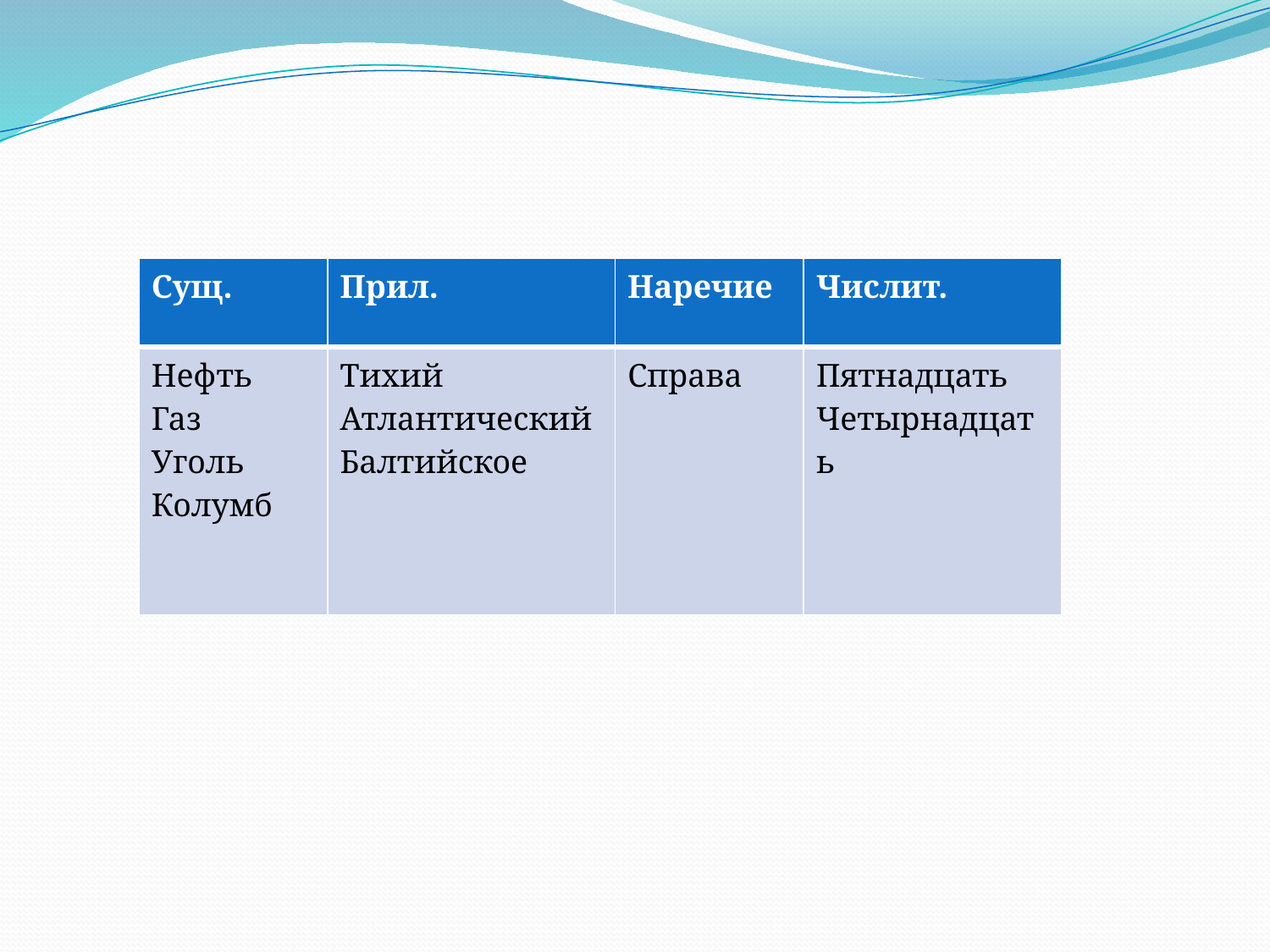

| Сущ. | Прил. | Наречие | Числит. |
| --- | --- | --- | --- |
| Нефть Газ Уголь Колумб | Тихий Атлантический Балтийское | Справа | Пятнадцать Четырнадцать |